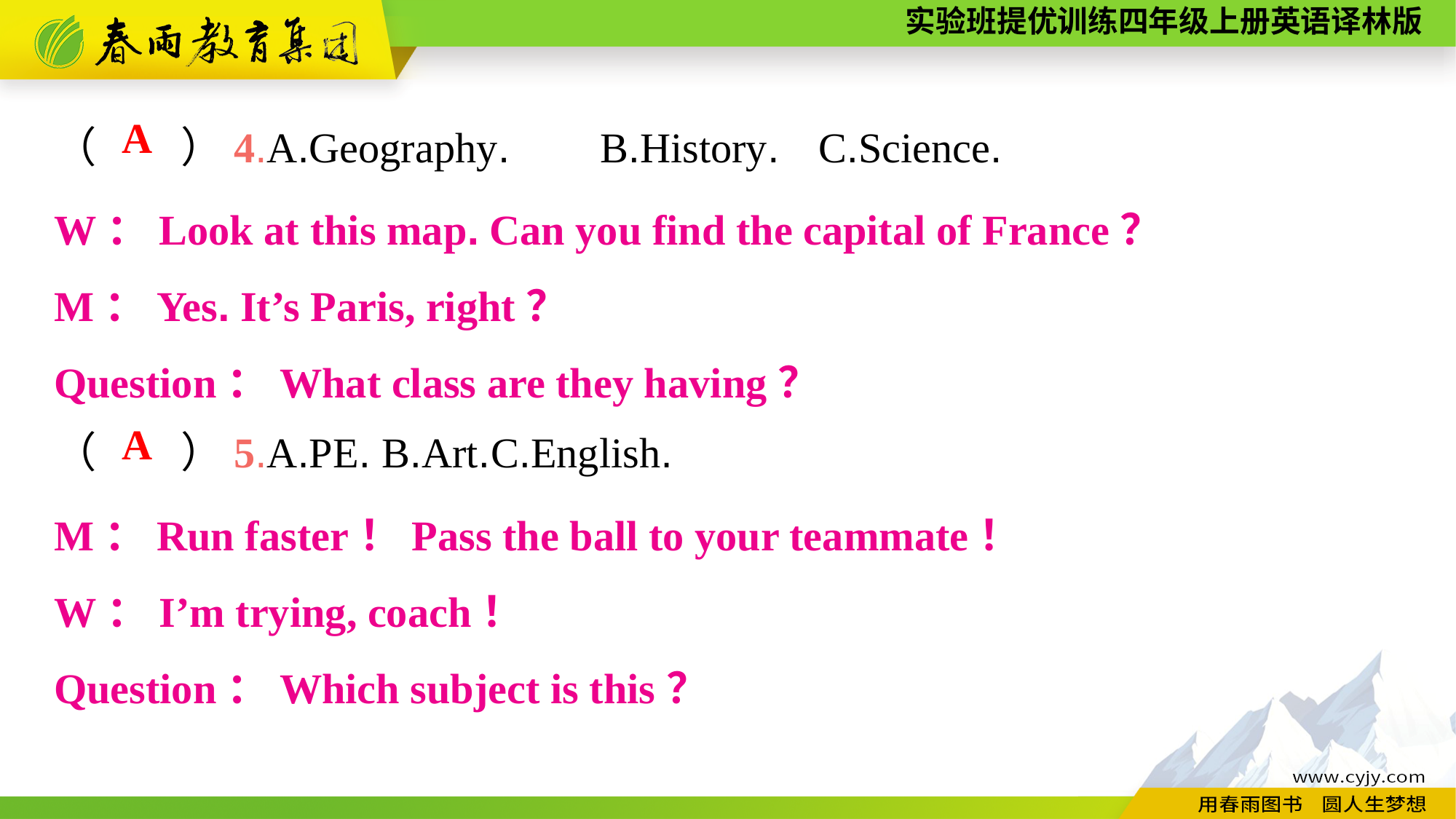

（　　）4.A.Geography.	B.History.	C.Science.

（　　）5.A.PE.	B.Art.	C.English.
A
W：Look at this map. Can you find the capital of France？
M：Yes. It’s Paris, right？
Question：What class are they having？
A
M：Run faster！Pass the ball to your teammate！
W：I’m trying, coach！
Question：Which subject is this？